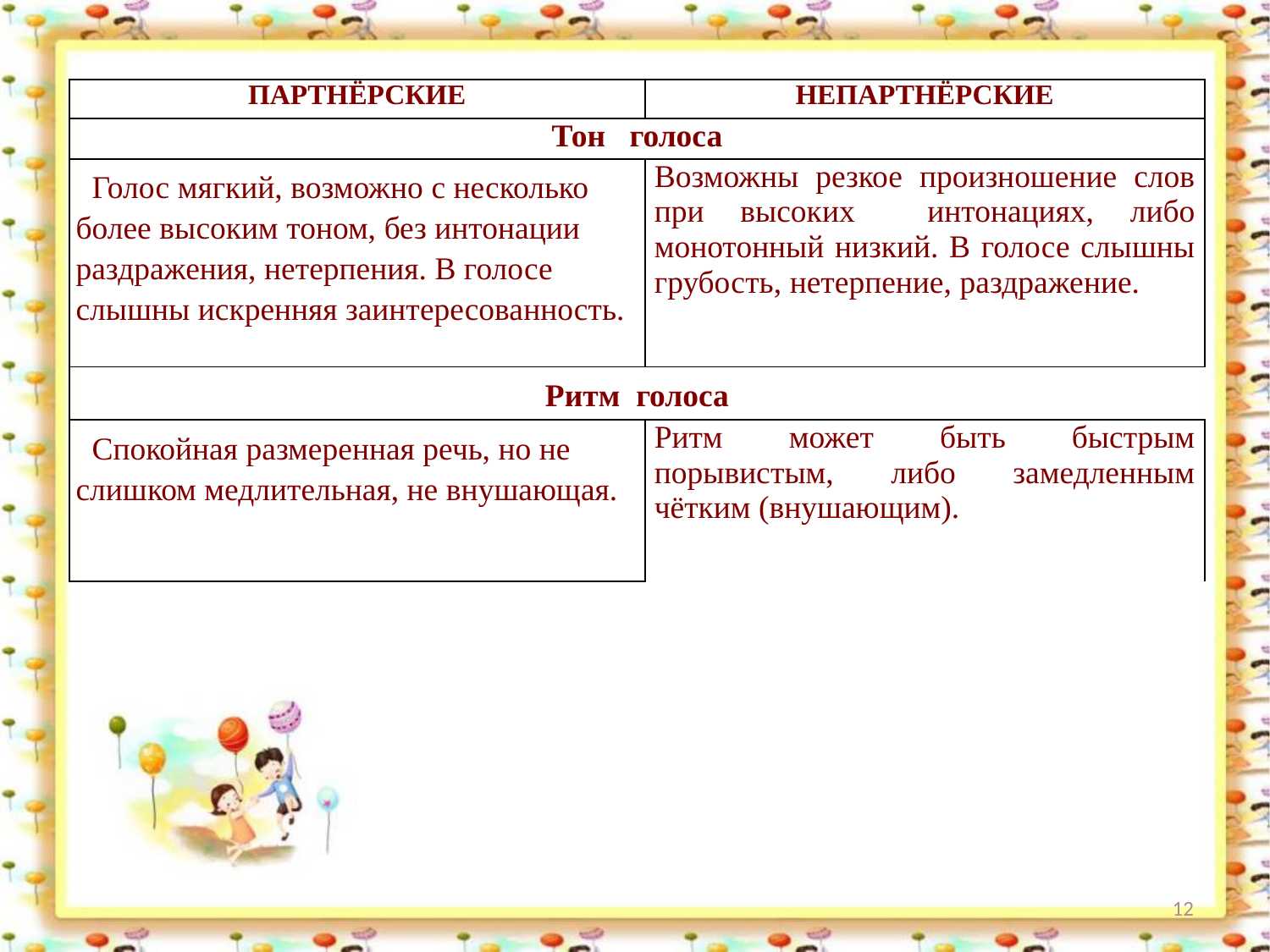

| ПАРТНЁРСКИЕ | НЕПАРТНЁРСКИЕ |
| --- | --- |
| Тон голоса |  |
| Голос мягкий, возможно с несколько более высоким тоном, без интонации раздражения, нетерпения. В голосе слышны искренняя заинтересованность. | Возможны резкое произношение слов при высоких интонациях, либо монотонный низкий. В голосе слышны грубость, нетерпение, раздражение. |
| Ритм голоса |  |
| Спокойная размеренная речь, но не слишком медлительная, не внушающая. | Ритм может быть быстрым порывистым, либо замедленным чётким (внушающим). |
12